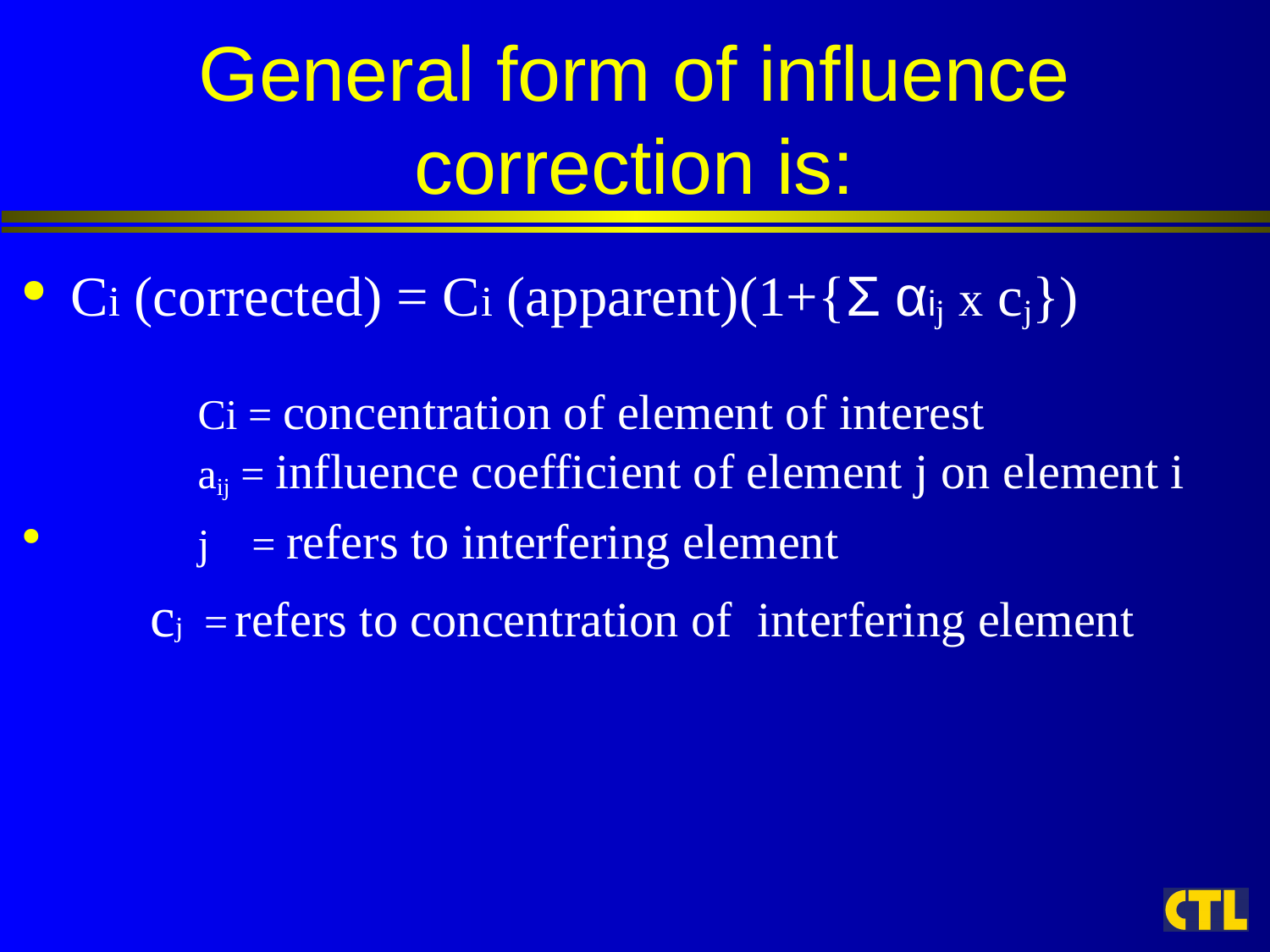

# General form of influence correction is:
Ci (corrected) = Ci (apparent)(1+{Ʃ αij x cj})
	Ci = concentration of element of interest
	aij = influence coefficient of element j on element i
	j    = refers to interfering element
cj   = refers to concentration of  interfering element